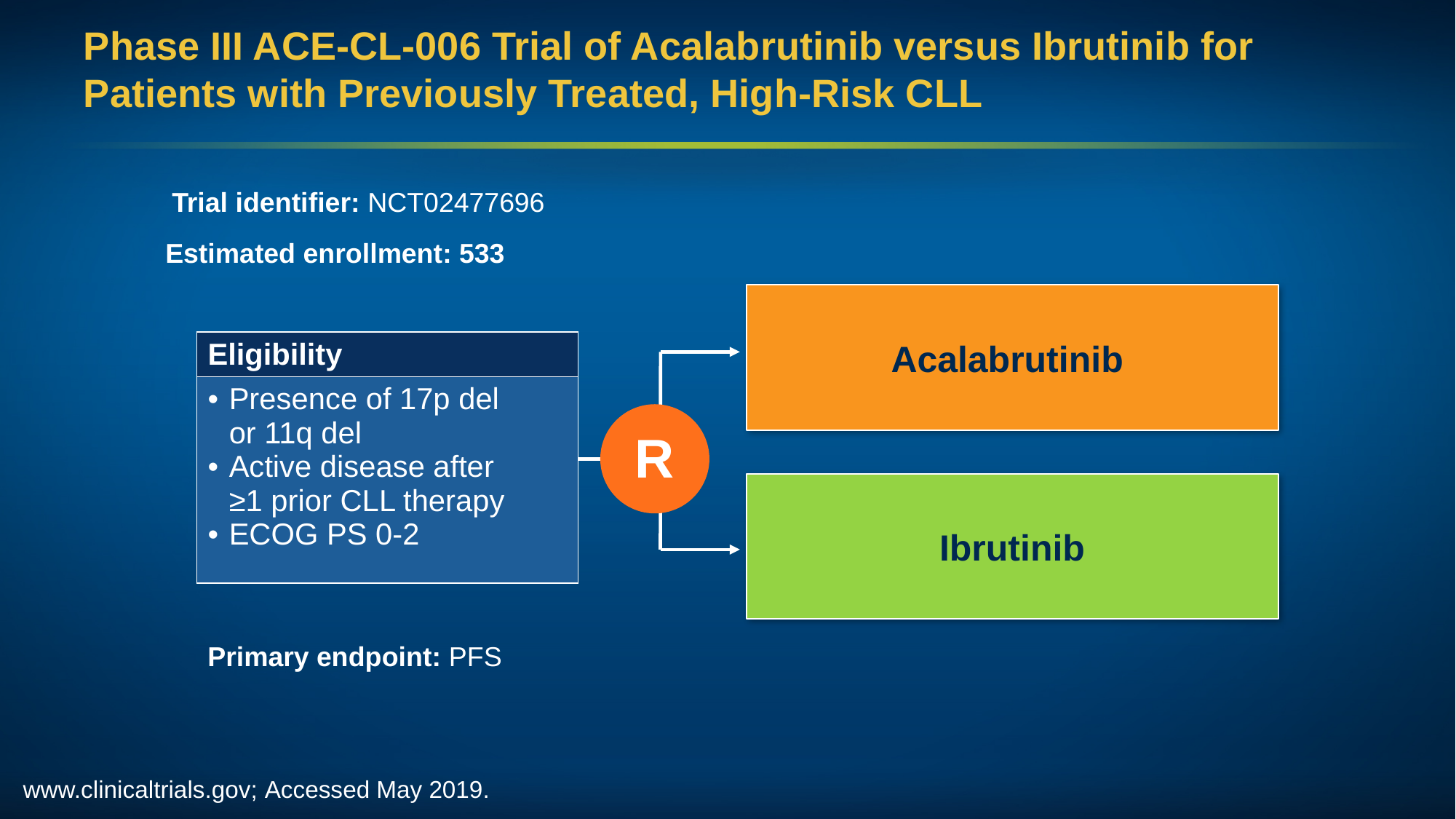

# Phase III ACE-CL-006 Trial of Acalabrutinib versus Ibrutinib for Patients with Previously Treated, High-Risk CLL
Trial identifier: NCT02477696
Estimated enrollment: 533
Acalabrutinib
| Eligibility |
| --- |
| Presence of 17p del or 11q del Active disease after ≥1 prior CLL therapy ECOG PS 0-2 |

R
Ibrutinib
Primary endpoint: PFS
www.clinicaltrials.gov; Accessed May 2019.